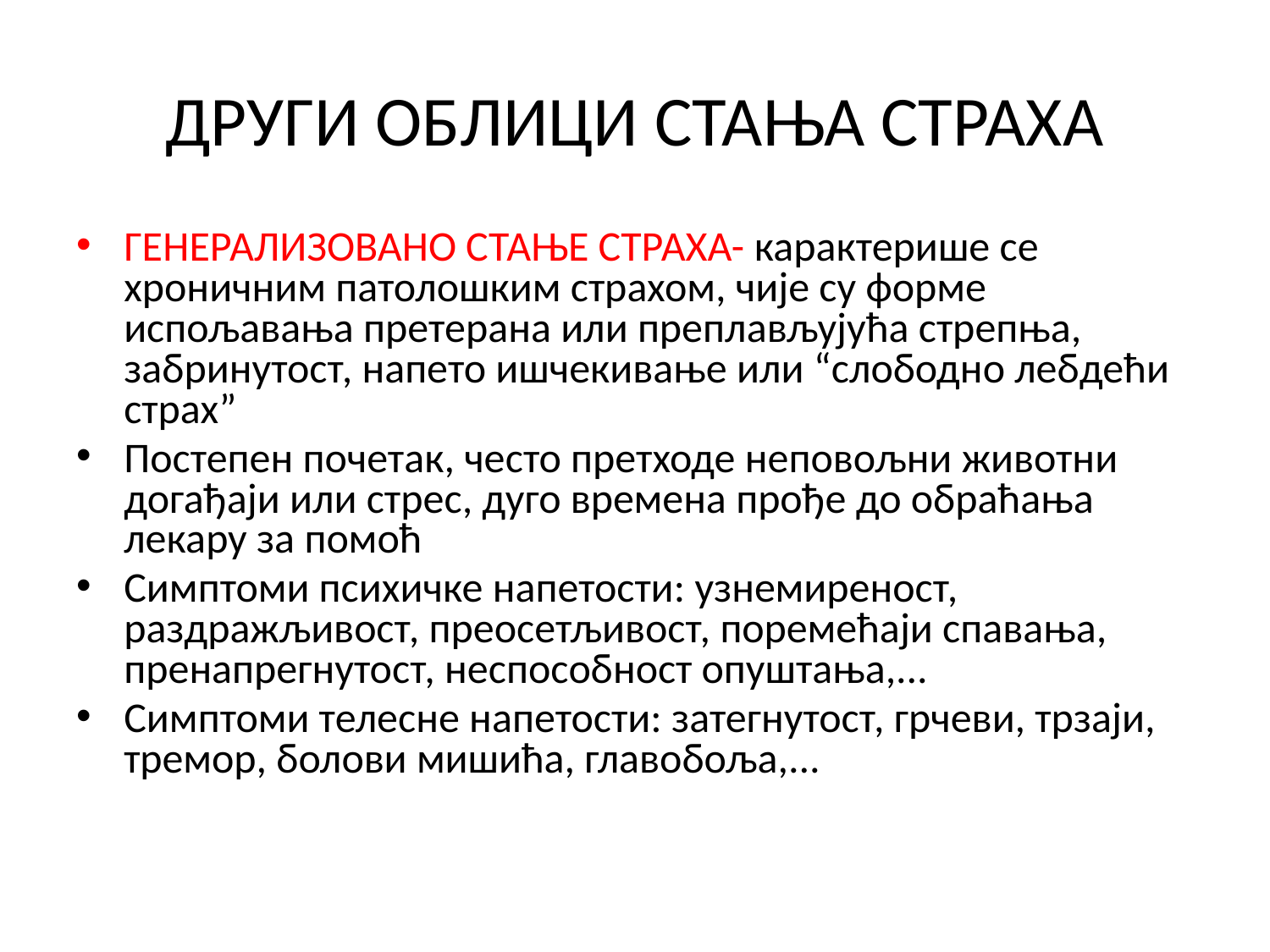

# ДРУГИ ОБЛИЦИ СТАЊА СТРАХА
ГЕНЕРАЛИЗОВАНО СТАЊЕ СТРАХА- карактерише се хроничним патолошким страхом, чије су форме испољавања претерана или преплављујућа стрепња, забринутост, напето ишчекивање или “слободно лебдећи страх”
Постепен почетак, често претходе неповољни животни догађаји или стрес, дуго времена прође до обраћања лекару за помоћ
Симптоми психичке напетости: узнемиреност, раздражљивост, преосетљивост, поремећаји спавања, пренапрегнутост, неспособност опуштања,...
Симптоми телесне напетости: затегнутост, грчеви, трзаји, тремор, болови мишића, главобоља,...